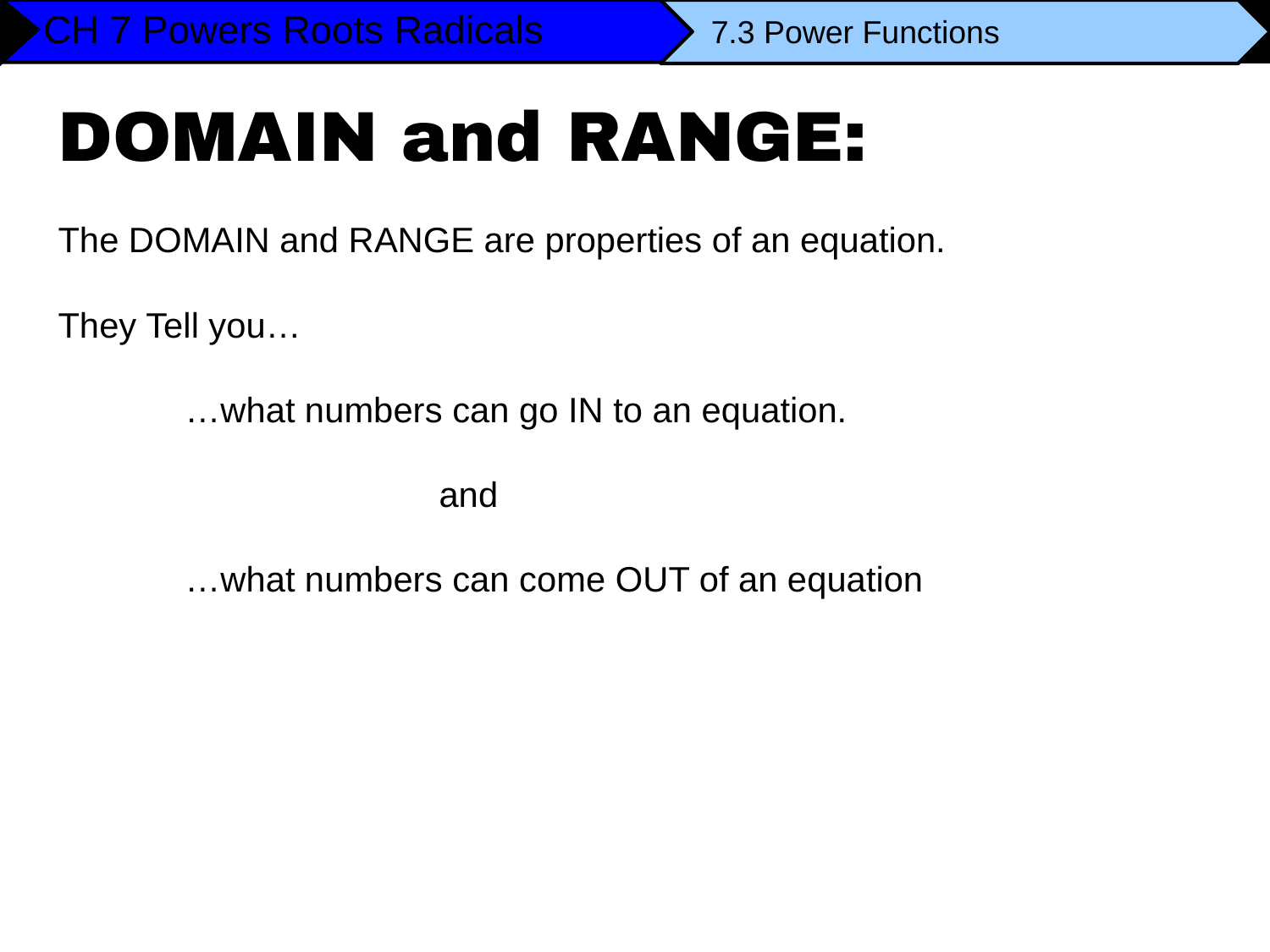

CH 7 Powers Roots Radicals

7.3 Power Functions

DOMAIN and RANGE:

The DOMAIN and RANGE are properties of an equation.

They Tell you…

	…what numbers can go IN to an equation.

			and

	…what numbers can come OUT of an equation